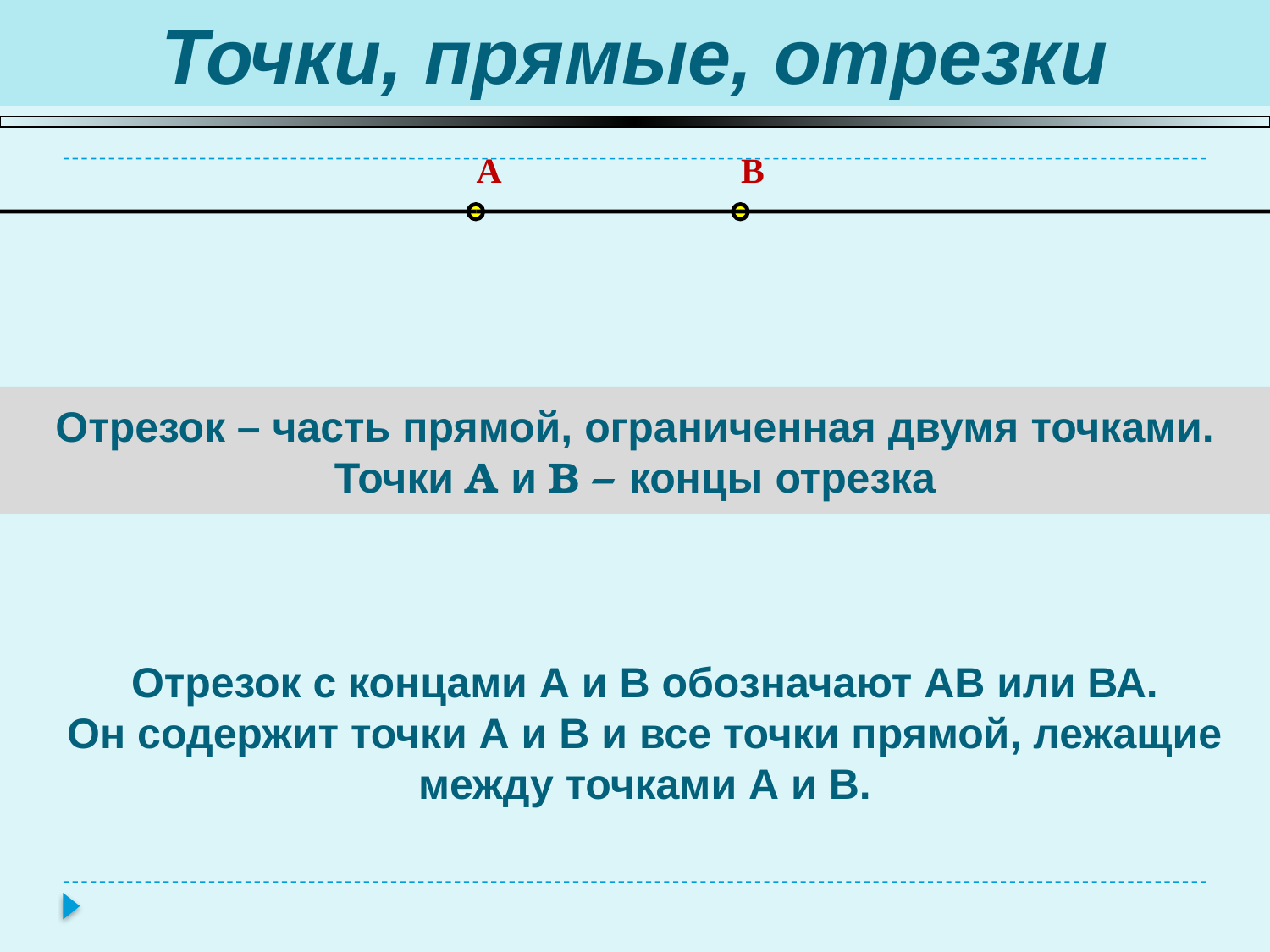

Точки, прямые, отрезки

A
B

Отрезок – часть прямой, ограниченная двумя точками. Точки A и B – концы отрезка
Отрезок с концами А и В обозначают АВ или ВА.
Он содержит точки А и В и все точки прямой, лежащие между точками А и В.